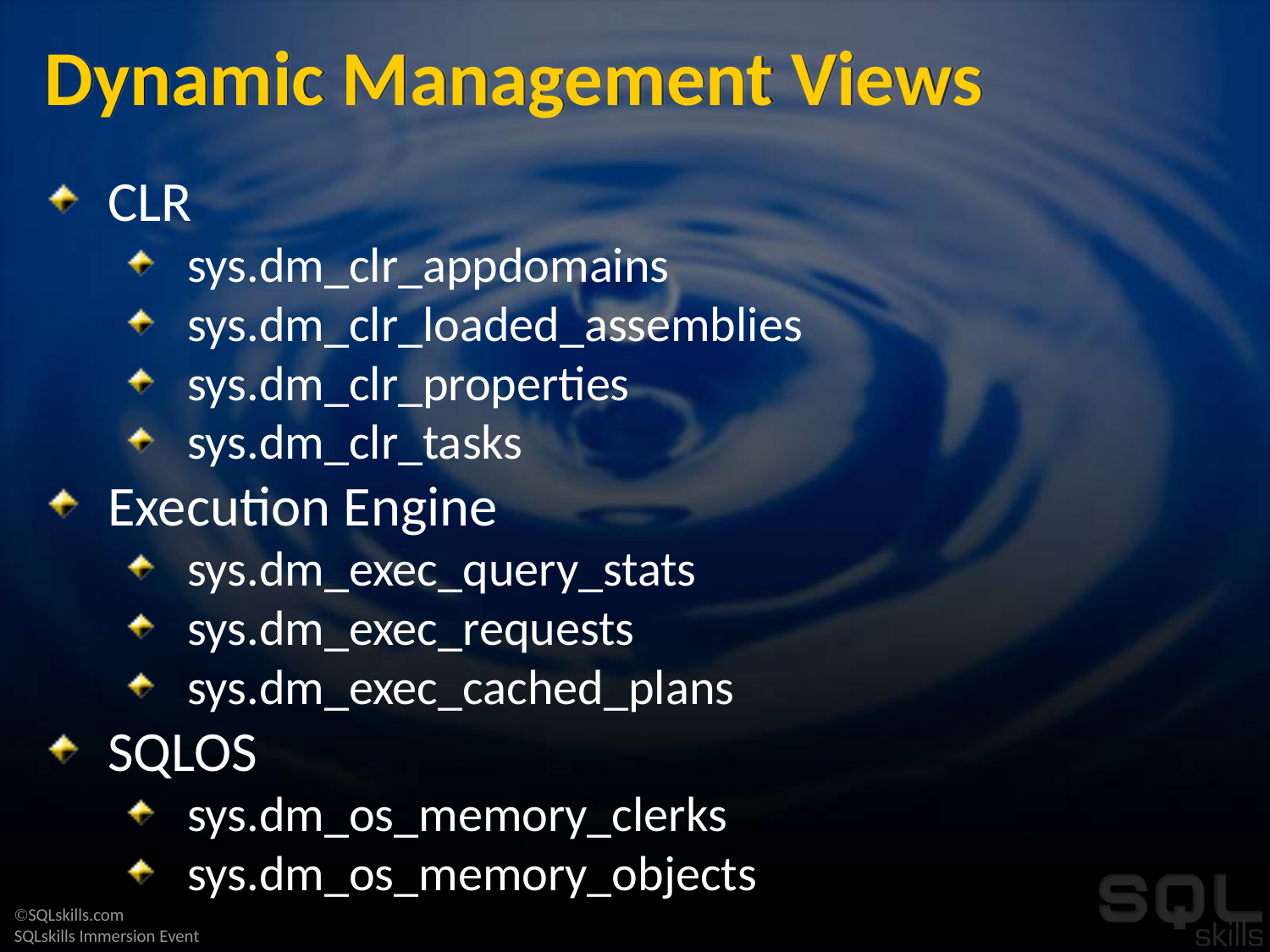

# Dynamic Management Views
CLR
sys.dm_clr_appdomains
sys.dm_clr_loaded_assemblies
sys.dm_clr_properties
sys.dm_clr_tasks
Execution Engine
sys.dm_exec_query_stats
sys.dm_exec_requests
sys.dm_exec_cached_plans
SQLOS
sys.dm_os_memory_clerks
sys.dm_os_memory_objects